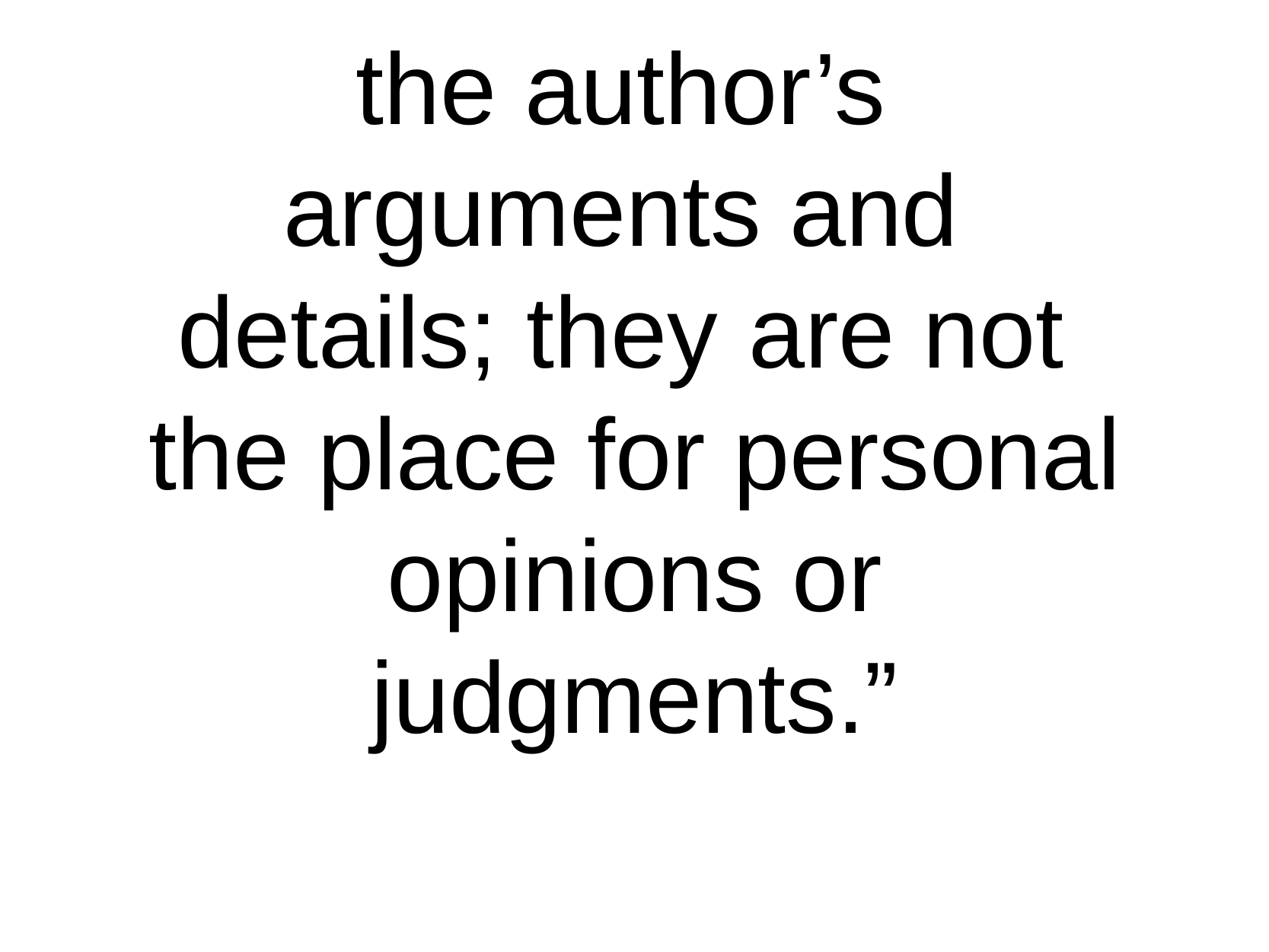

the author’s  arguments and  details; they	are not  the place for personal  opinions or  judgments.”